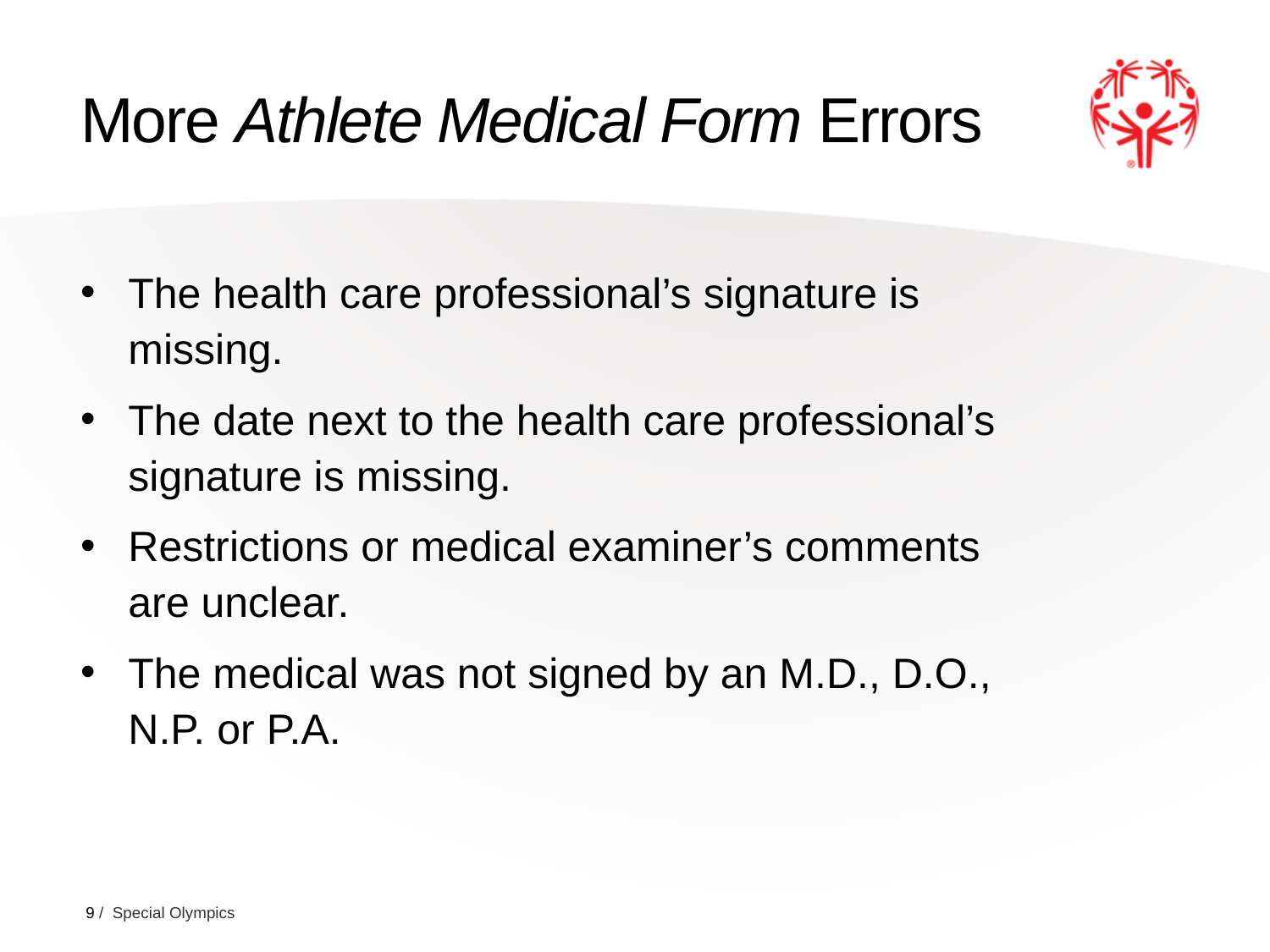

# More Athlete Medical Form Errors
The health care professional’s signature is missing.
The date next to the health care professional’s signature is missing.
Restrictions or medical examiner’s comments are unclear.
The medical was not signed by an M.D., D.O., N.P. or P.A.

9 /  Special Olympics